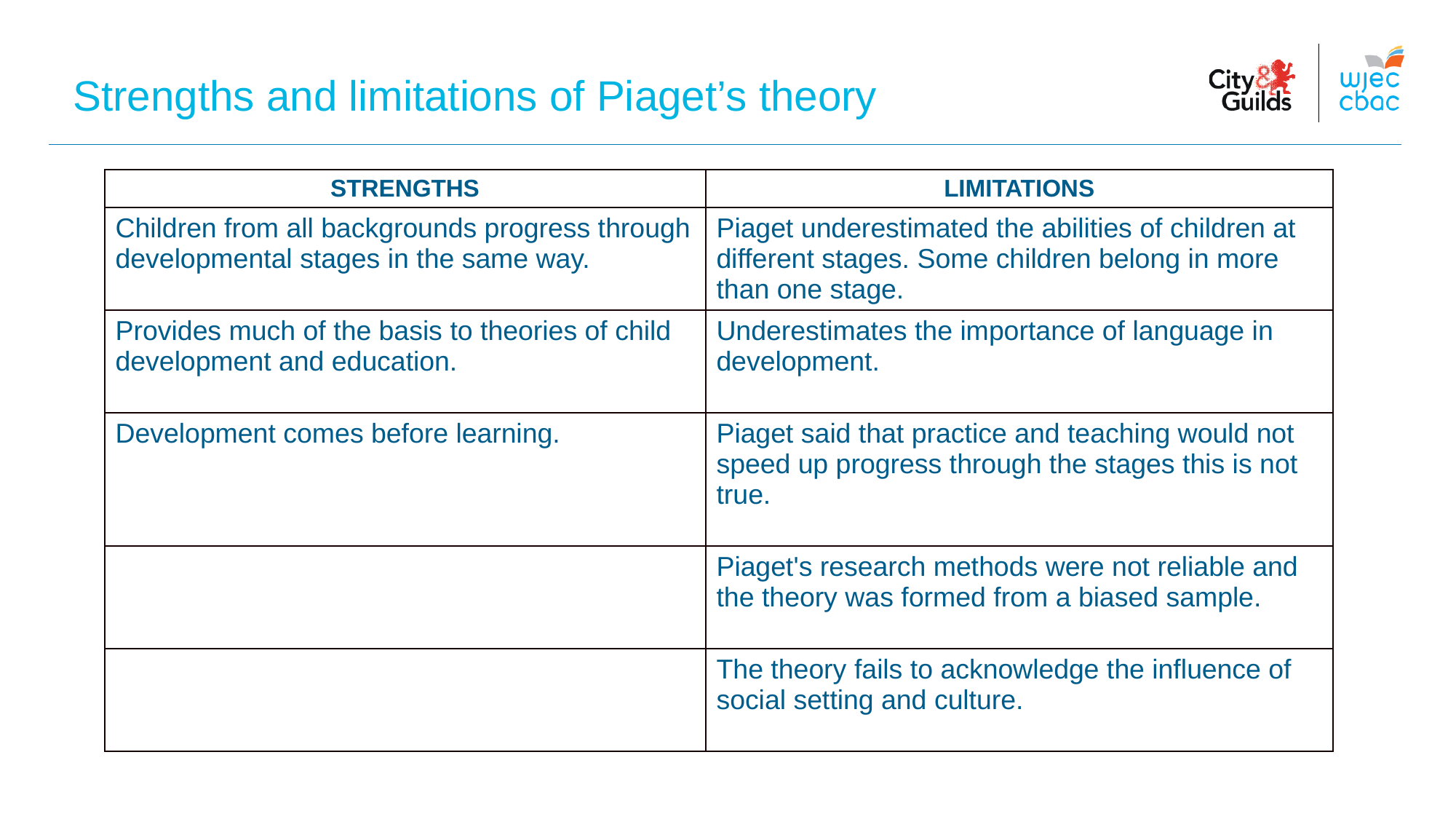

Strengths and limitations of Piaget’s theory
| STRENGTHS | LIMITATIONS |
| --- | --- |
| Children from all backgrounds progress through developmental stages in the same way. | Piaget underestimated the abilities of children at different stages. Some children belong in more than one stage. |
| Provides much of the basis to theories of child development and education. | Underestimates the importance of language in development. |
| Development comes before learning. | Piaget said that practice and teaching would not speed up progress through the stages this is not true. |
|  | Piaget's research methods were not reliable and the theory was formed from a biased sample. |
|  | The theory fails to acknowledge the influence of social setting and culture. |